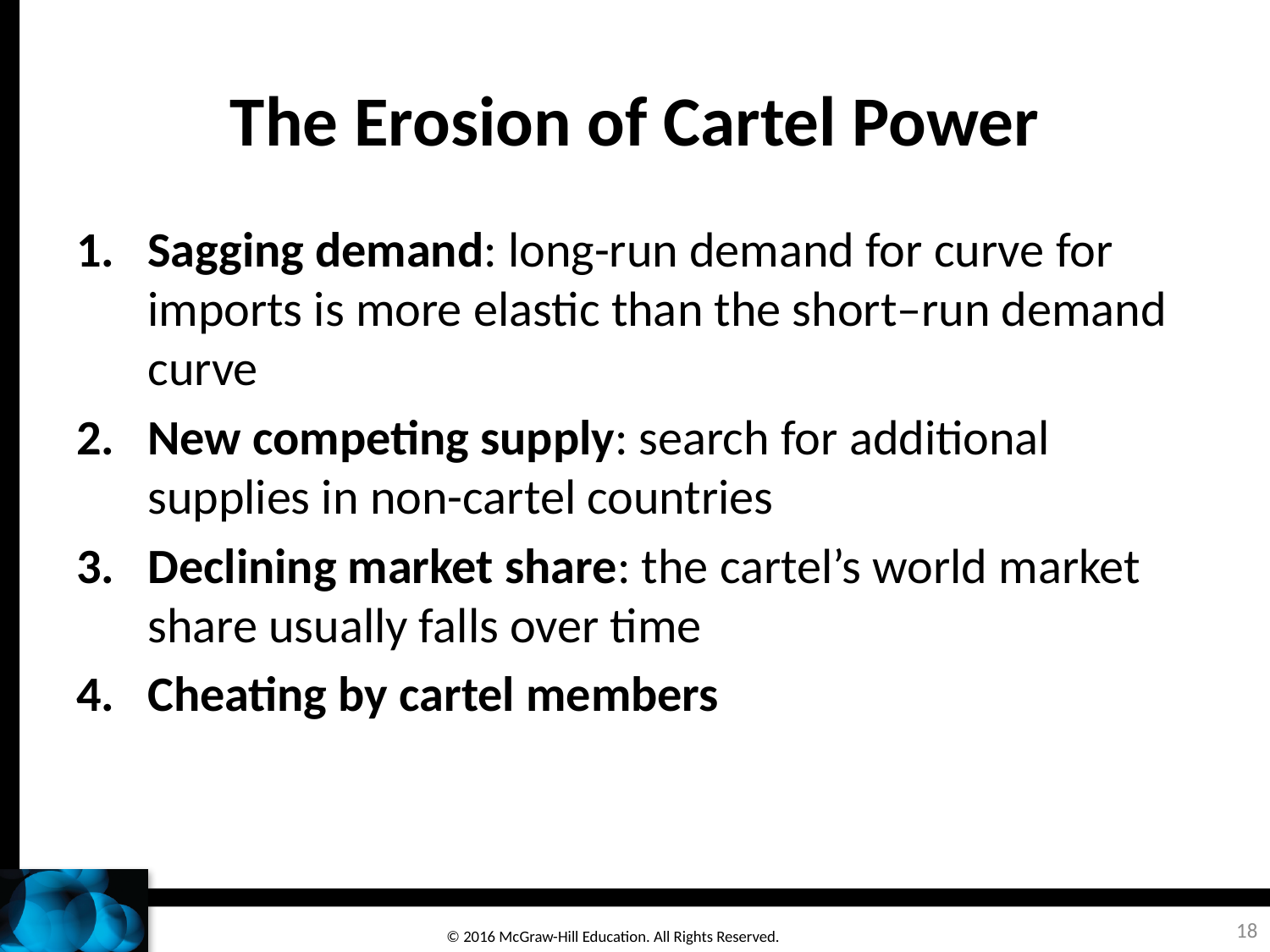

# The Erosion of Cartel Power
Sagging demand: long-run demand for curve for imports is more elastic than the short–run demand curve
New competing supply: search for additional supplies in non-cartel countries
Declining market share: the cartel’s world market share usually falls over time
Cheating by cartel members

18
© 2016 McGraw-Hill Education. All Rights Reserved.